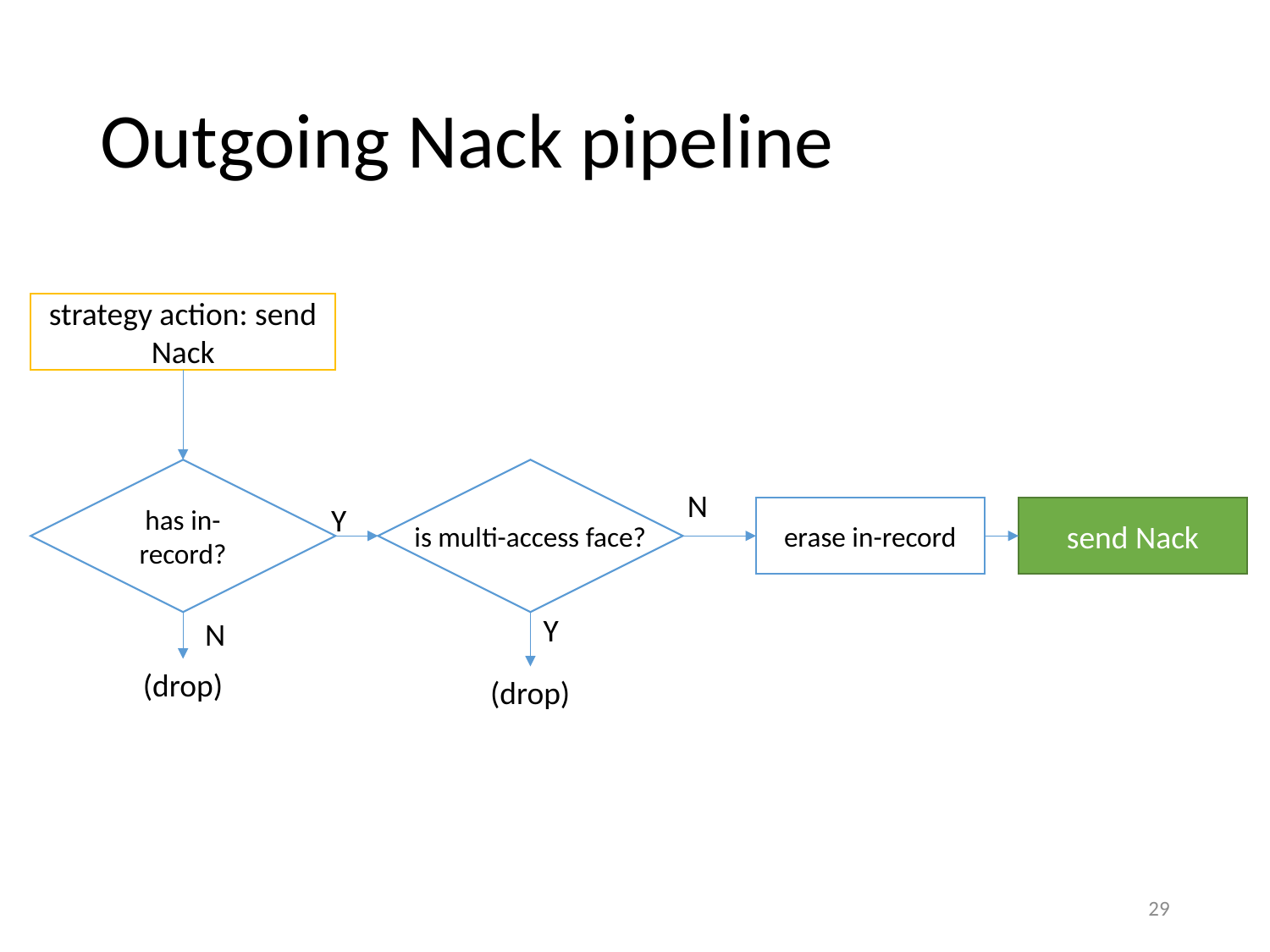

# Outgoing Nack pipeline
strategy action: send Nack
has in-record?
is multi-access face?
N
Y
erase in-record
send Nack
Y
N
(drop)
(drop)
29